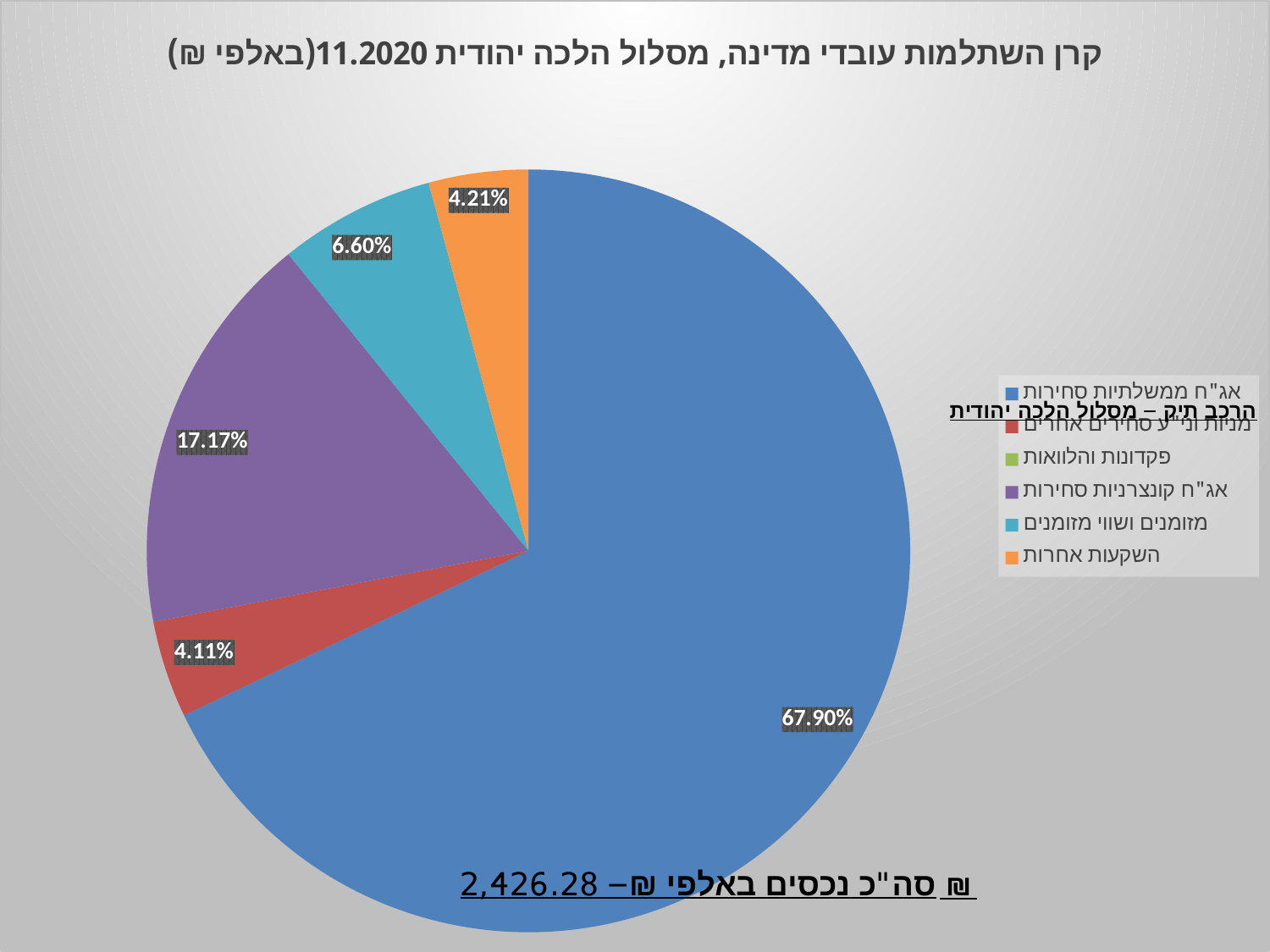

### Chart: קרן השתלמות עובדי מדינה, מסלול הלכה יהודית 11.2020 (באלפי ₪)

| Category | מכירות |
|---|---|
| אג"ח ממשלתיות סחירות | 0.6790378686713817 |
| מניות וני"ע סחירים אחרים | 0.04108140857609179 |
| פקדונות והלוואות | 0.0 |
| אג"ח קונצרניות סחירות | 0.1717044199350446 |
| מזומנים ושווי מזומנים | 0.0660471998285441 |
| השקעות אחרות | 0.042128278681767974 |